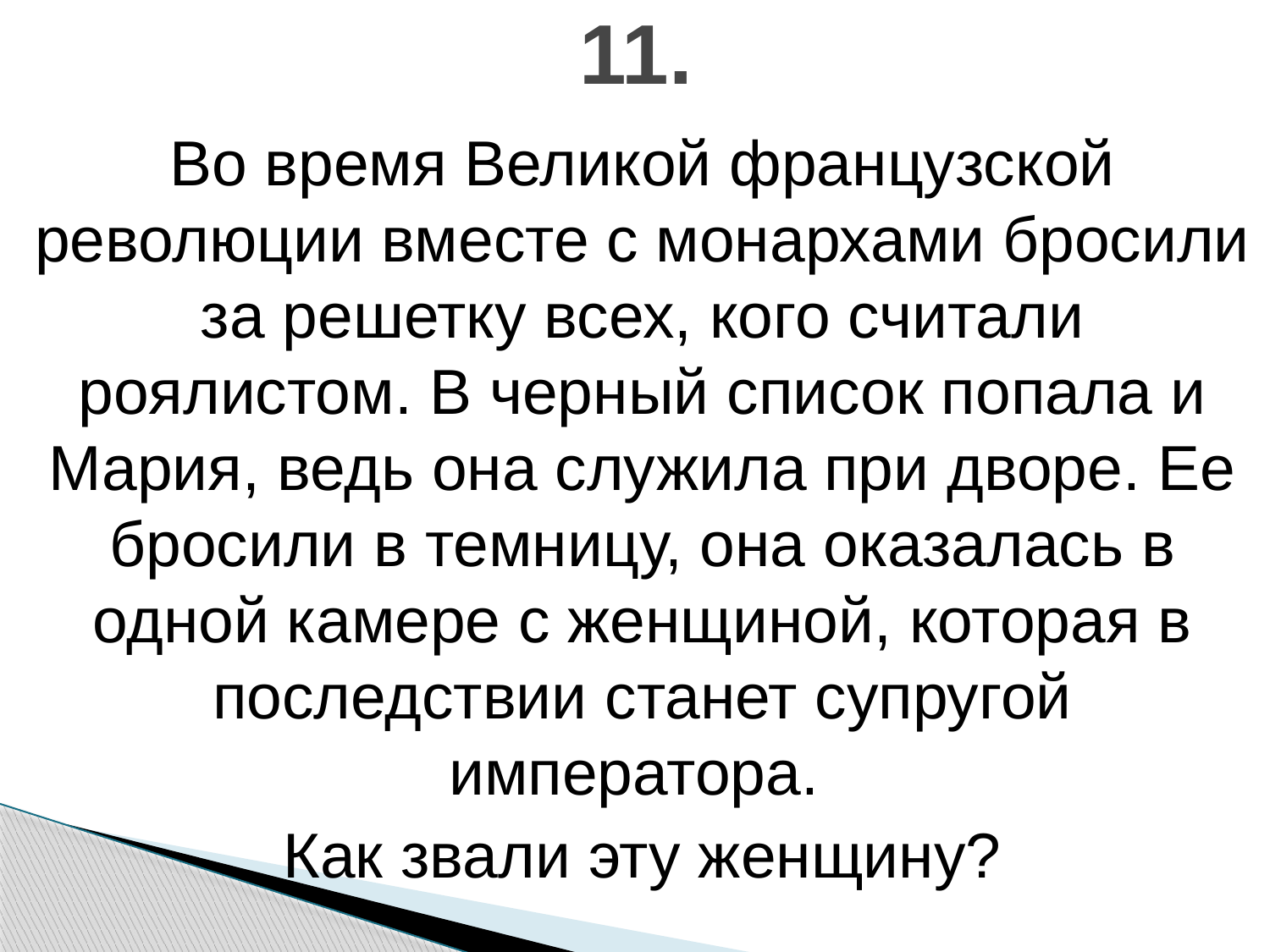

# 11.
Во время Великой французской революции вместе с монархами бросили за решетку всех, кого считали роялистом. В черный список попала и Мария, ведь она служила при дворе. Ее бросили в темницу, она оказалась в одной камере с женщиной, которая в последствии станет супругой императора.
Как звали эту женщину?